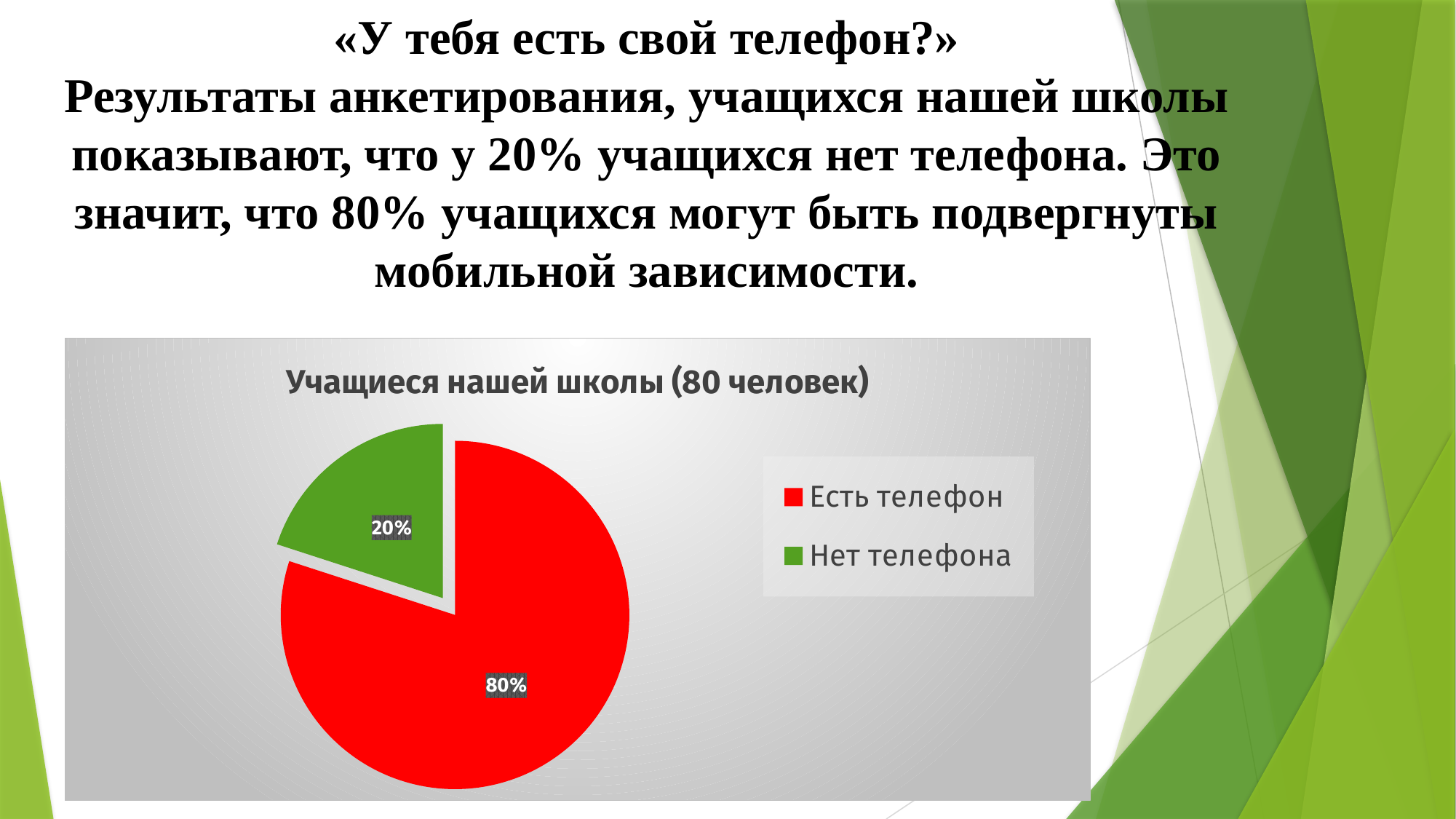

# «У тебя есть свой телефон?» Результаты анкетирования, учащихся нашей школы показывают, что у 20% учащихся нет телефона. Это значит, что 80% учащихся могут быть подвергнуты мобильной зависимости.

### Chart:

| Category | Учащиеся нашей школы (80 человек) |
|---|---|
| Есть телефон | 0.8 |
| Нет телефона | 0.2 |